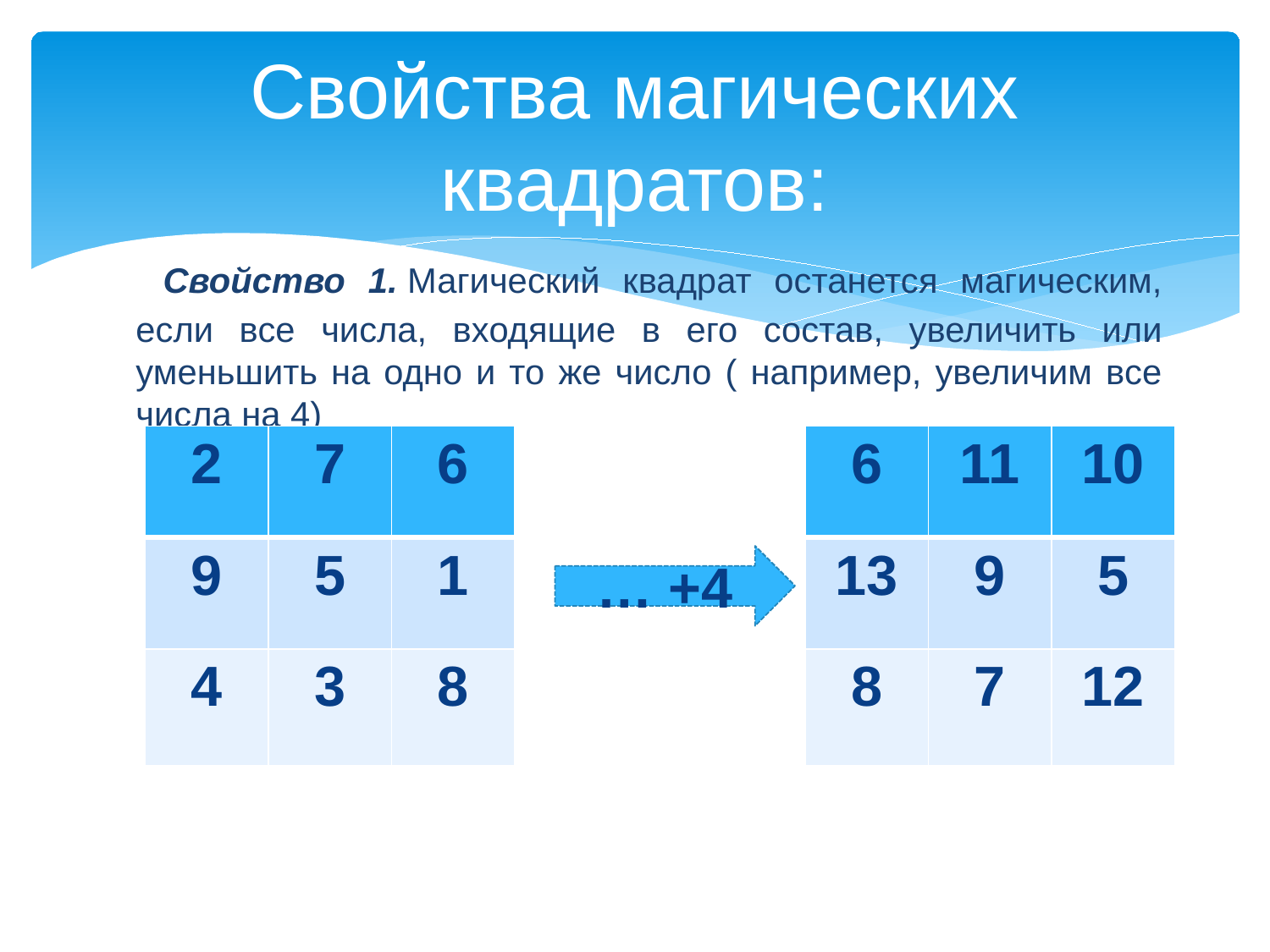

# Свойства магических квадратов:
  Свойство 1. Магический квадрат останется магическим, если все числа, входящие в его состав, увеличить или уменьшить на одно и то же число ( например, увеличим все числа на 4)

| 2 | 7 | 6 |
| --- | --- | --- |
| 9 | 5 | 1 |
| 4 | 3 | 8 |
| 6 | 11 | 10 |
| --- | --- | --- |
| 13 | 9 | 5 |
| 8 | 7 | 12 |
… +4